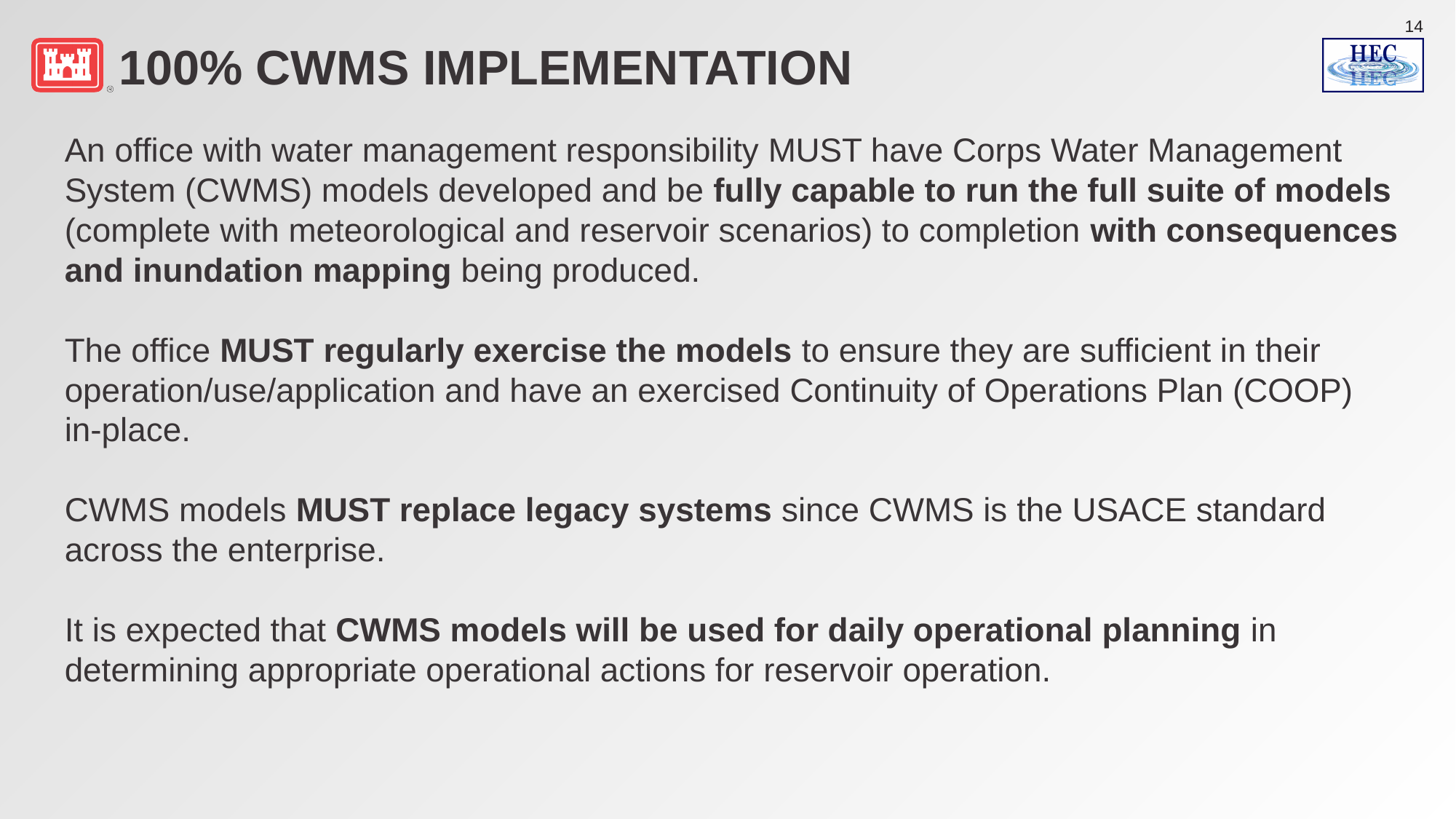

# 100% CWMS IMPLEMENTATION
An office with water management responsibility MUST have Corps Water Management System (CWMS) models developed and be fully capable to run the full suite of models (complete with meteorological and reservoir scenarios) to completion with consequences and inundation mapping being produced.

The office MUST regularly exercise the models to ensure they are sufficient in their operation/use/application and have an exercised Continuity of Operations Plan (COOP)     in-place.

CWMS models MUST replace legacy systems since CWMS is the USACE standard across the enterprise.

It is expected that CWMS models will be used for daily operational planning in determining appropriate operational actions for reservoir operation.